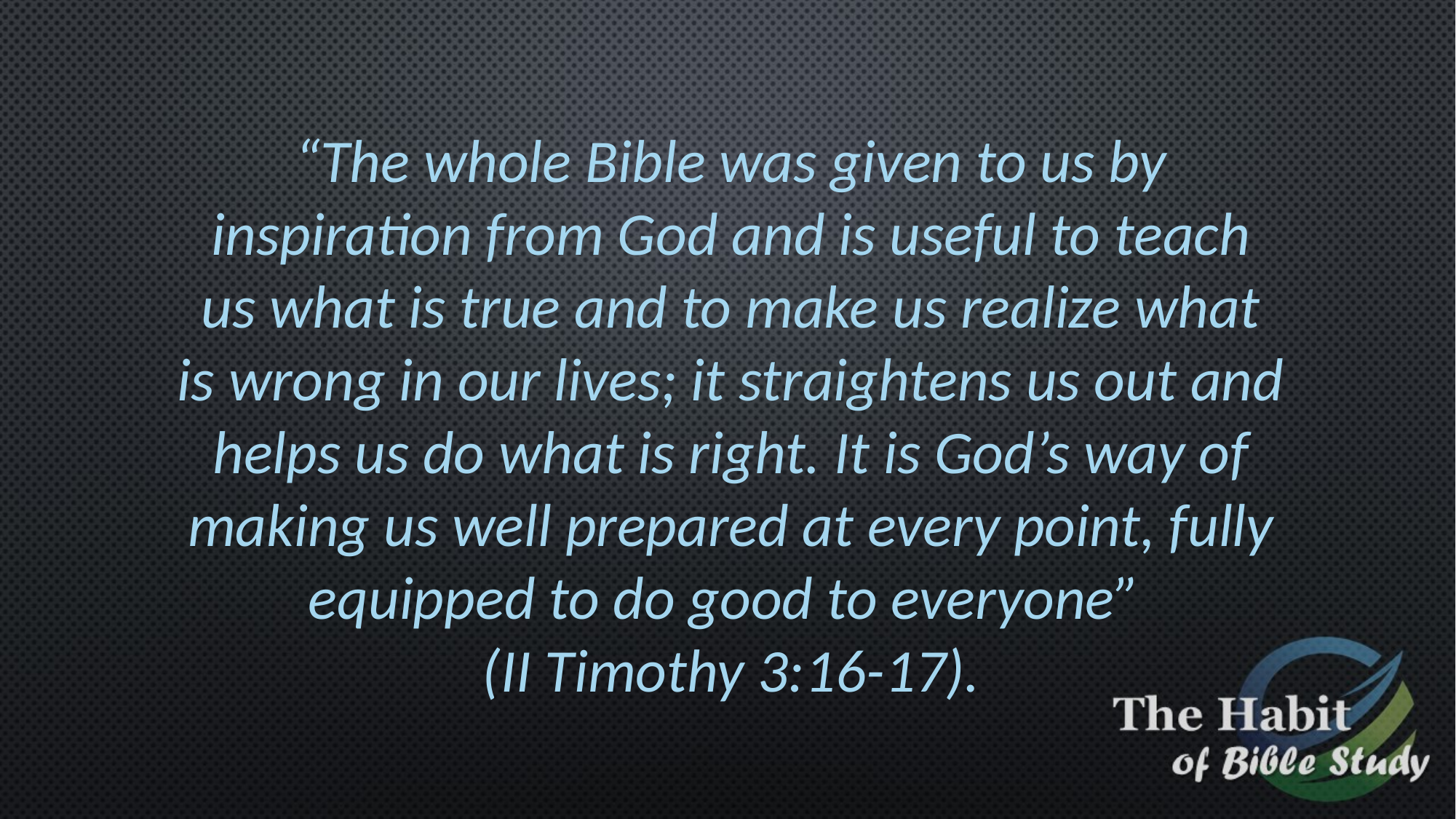

“The whole Bible was given to us by inspiration from God and is useful to teach us what is true and to make us realize what is wrong in our lives; it straightens us out and helps us do what is right. It is God’s way of making us well prepared at every point, fully equipped to do good to everyone”
(II Timothy 3:16-17).